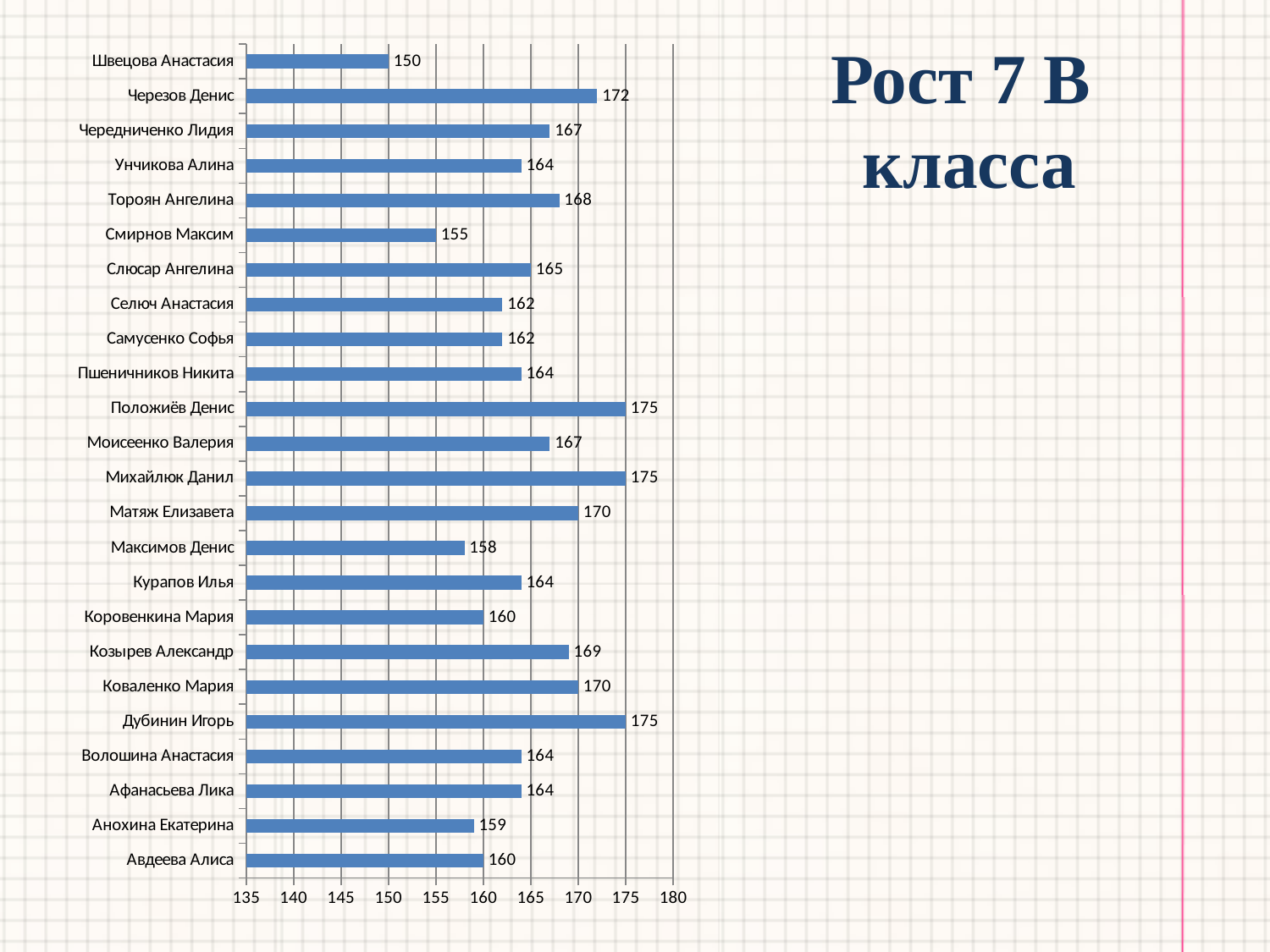

### Chart

| Category |  |
|---|---|
| Авдеева Алиса | 160.0 |
| Анохина Екатерина | 159.0 |
| Афанасьева Лика | 164.0 |
| Волошина Анастасия | 164.0 |
| Дубинин Игорь | 175.0 |
| Коваленко Мария | 170.0 |
| Козырев Александр | 169.0 |
| Коровенкина Мария | 160.0 |
| Курапов Илья | 164.0 |
| Максимов Денис | 158.0 |
| Матяж Елизавета | 170.0 |
| Михайлюк Данил | 175.0 |
| Моисеенко Валерия | 167.0 |
| Положиёв Денис | 175.0 |
| Пшеничников Никита | 164.0 |
| Самусенко Софья | 162.0 |
| Селюч Анастасия | 162.0 |
| Слюсар Ангелина | 165.0 |
| Смирнов Максим | 155.0 |
| Тороян Ангелина | 168.0 |
| Унчикова Алина | 164.0 |
| Чередниченко Лидия | 167.0 |
| Черезов Денис | 172.0 |
| Швецова Анастасия | 150.0 |
# Рост 7 В
 класса